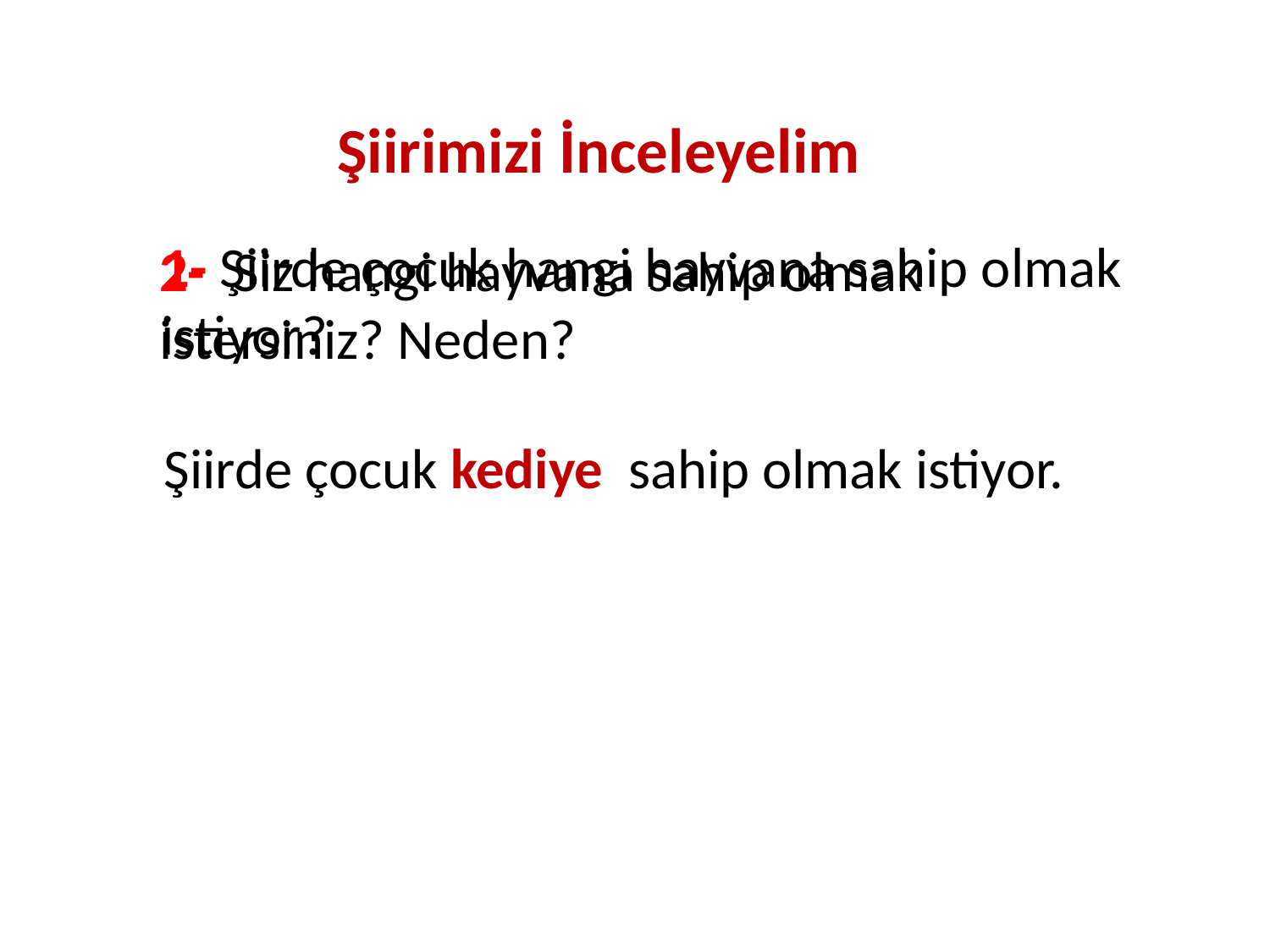

Şiirimizi İnceleyelim
1- Şiirde çocuk hangi hayvana sahip olmak istiyor?
2-  Siz hangi hayvana sahip olmak istersiniz? Neden?
 Şiirde çocuk kediye  sahip olmak istiyor.